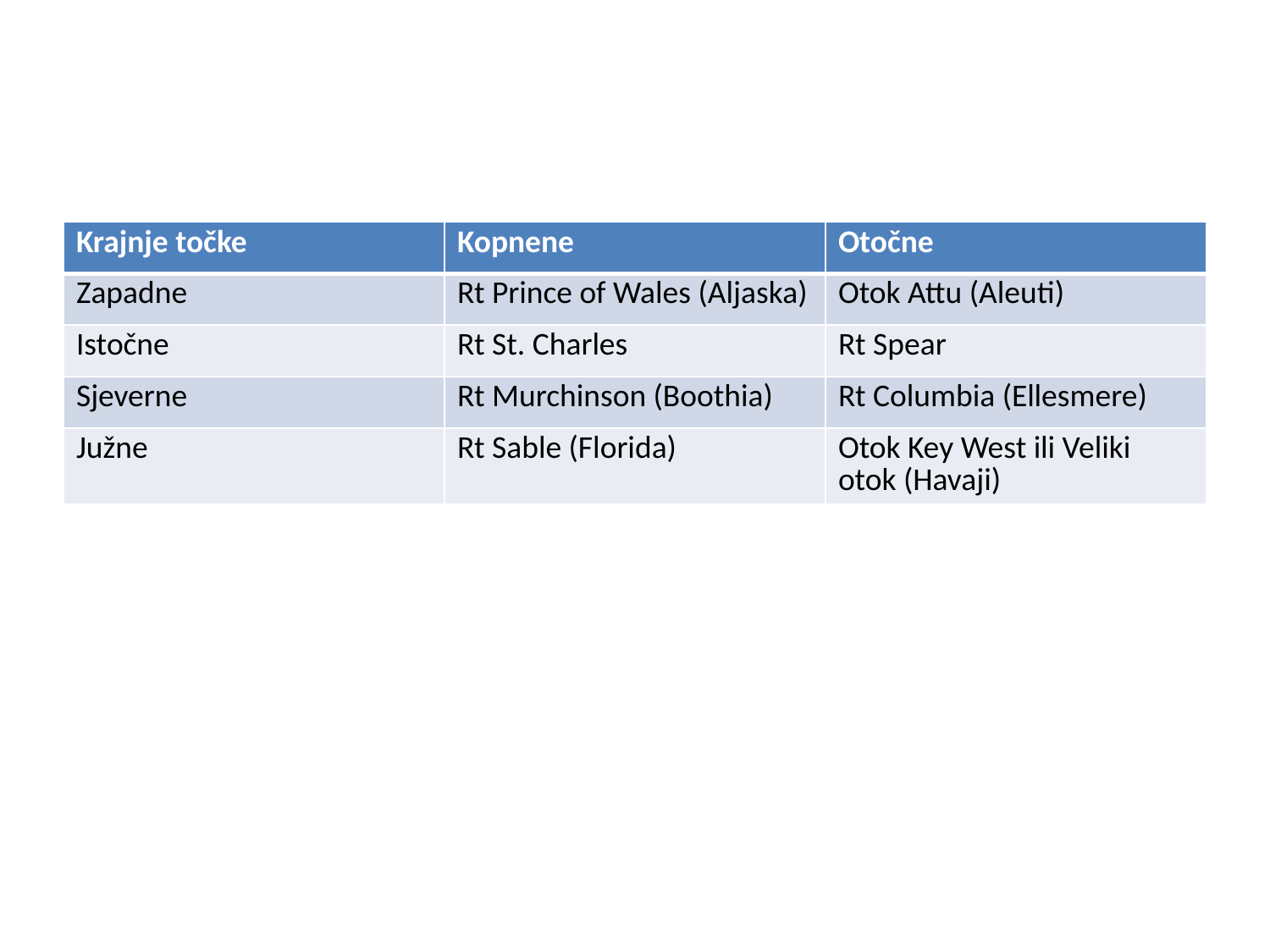

#
| Krajnje točke | Kopnene | Otočne |
| --- | --- | --- |
| Zapadne | Rt Prince of Wales (Aljaska) | Otok Attu (Aleuti) |
| Istočne | Rt St. Charles | Rt Spear |
| Sjeverne | Rt Murchinson (Boothia) | Rt Columbia (Ellesmere) |
| Južne | Rt Sable (Florida) | Otok Key West ili Veliki otok (Havaji) |